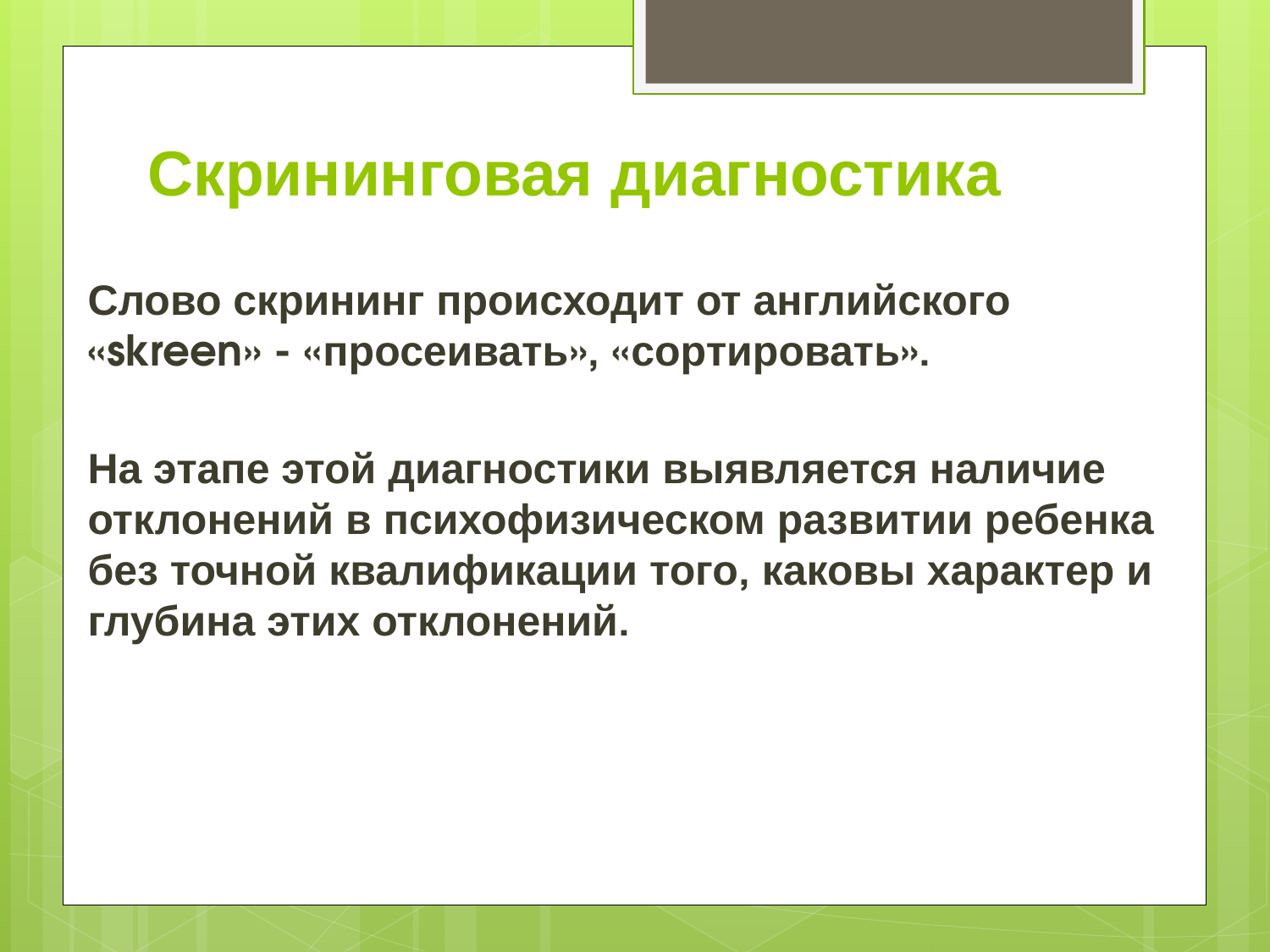

# Скрининговая диагностика
Слово скрининг происходит от английского «skreen» - «просеивать», «сортировать».

На этапе этой диагностики выявляется наличие отклонений в психофизическом развитии ребенка без точной квалификации того, каковы характер и глубина этих отклонений.